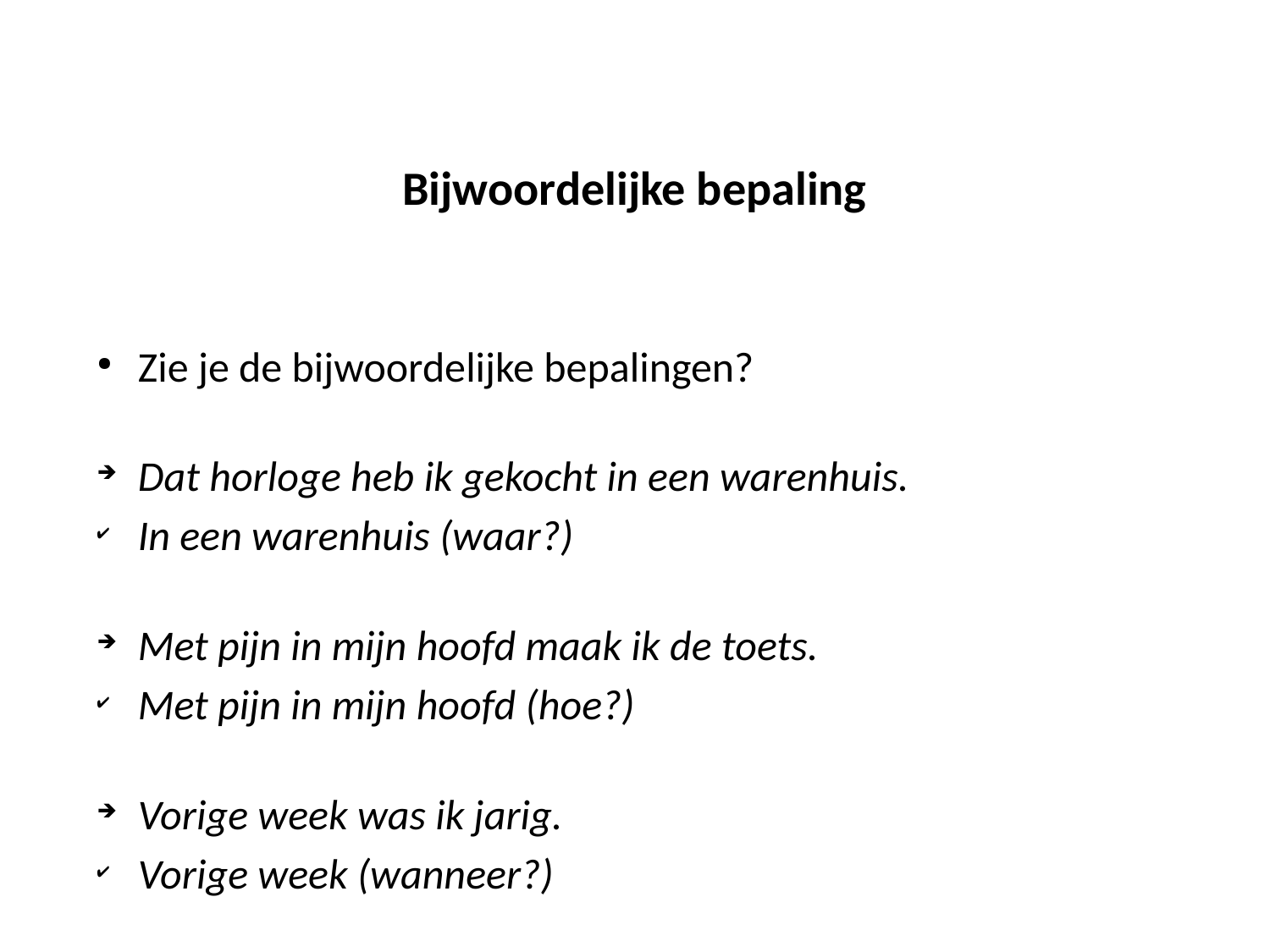

# Bijwoordelijke bepaling

Zie je de bijwoordelijke bepalingen?
Dat horloge heb ik gekocht in een warenhuis.
In een warenhuis (waar?)
Met pijn in mijn hoofd maak ik de toets.
Met pijn in mijn hoofd (hoe?)
Vorige week was ik jarig.
Vorige week (wanneer?)